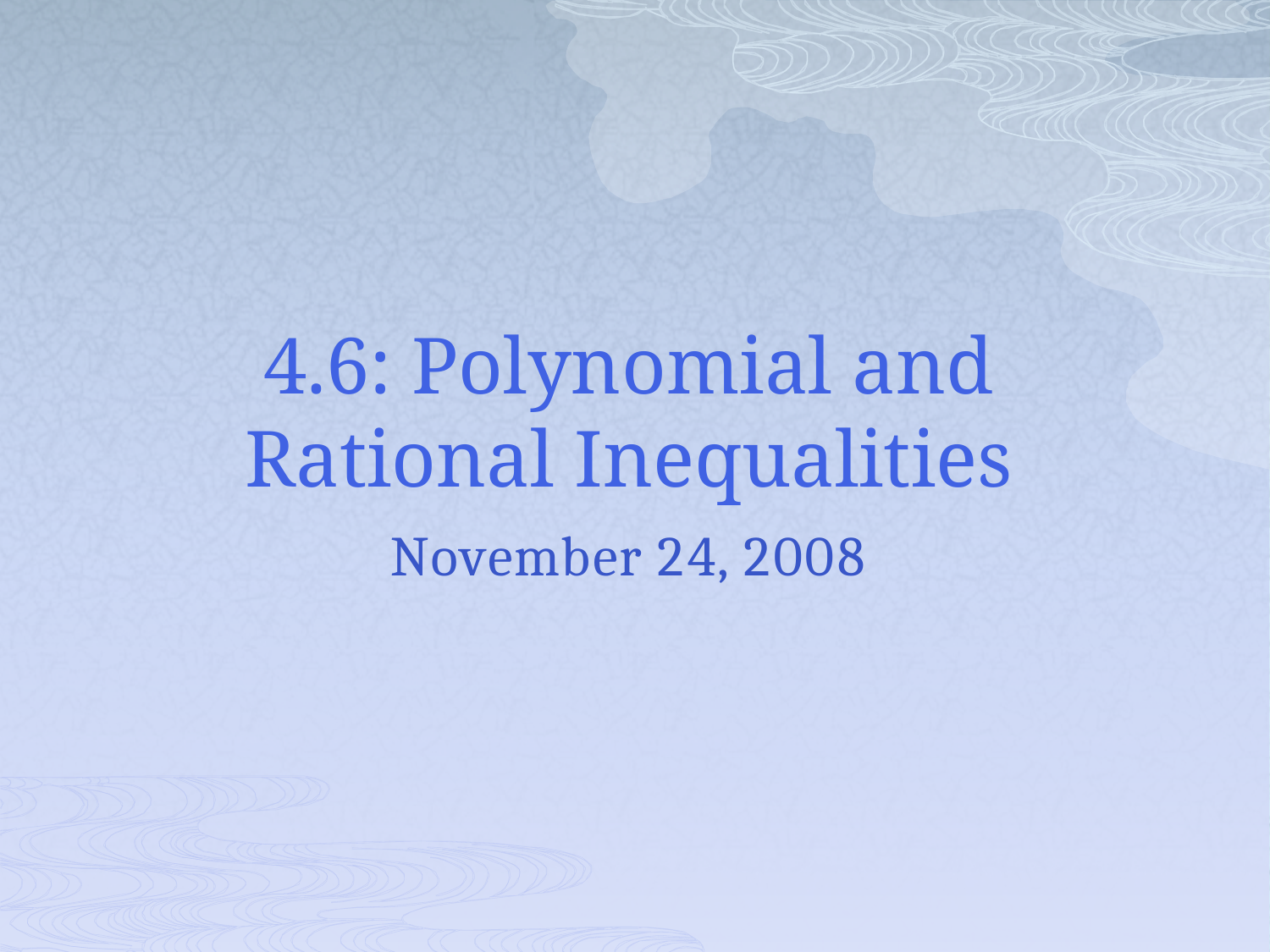

# 4.6: Polynomial and Rational Inequalities
November 24, 2008